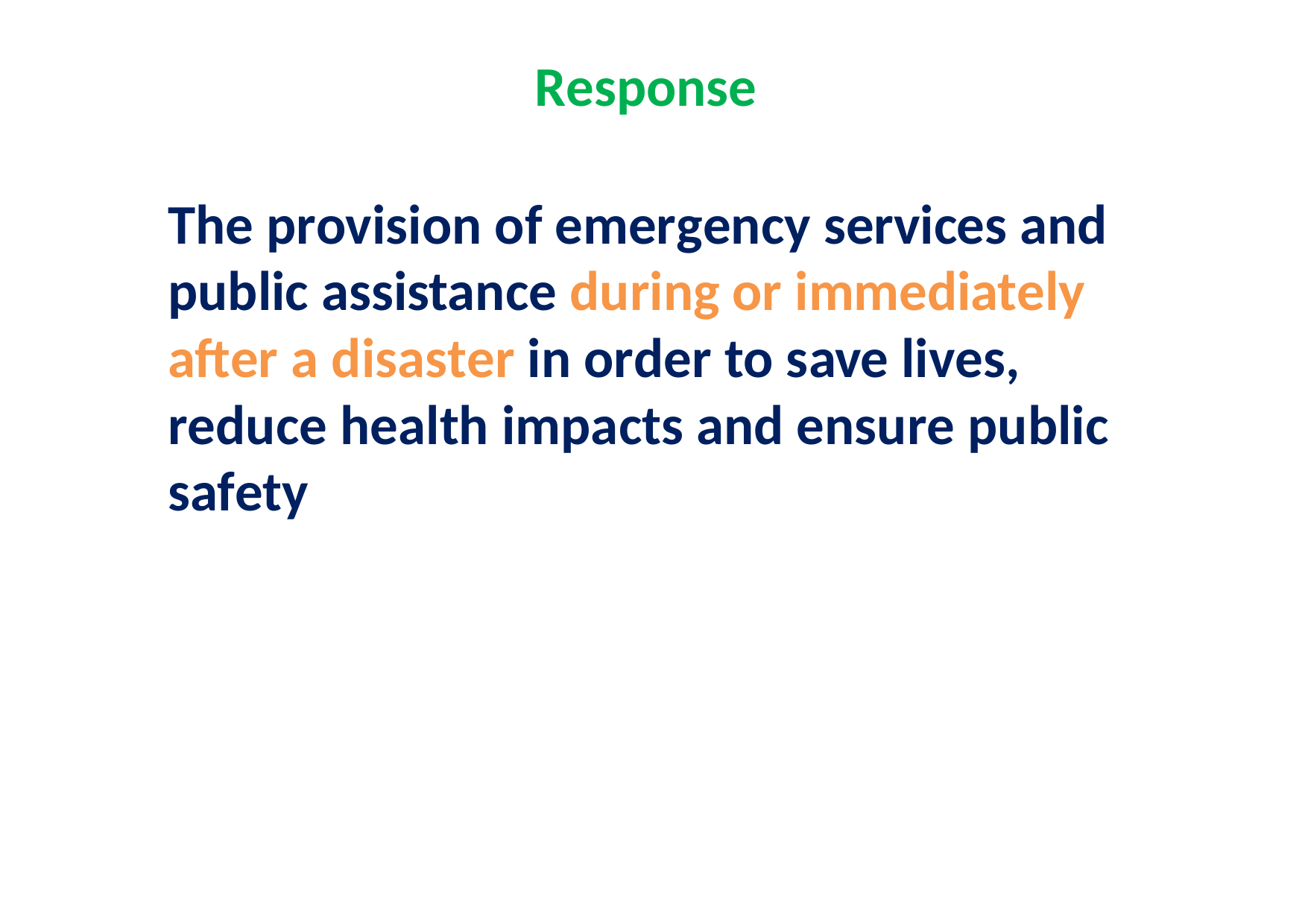

# Response
The provision of emergency services and public assistance during or immediately after a disaster in order to save lives, reduce health impacts and ensure public safety